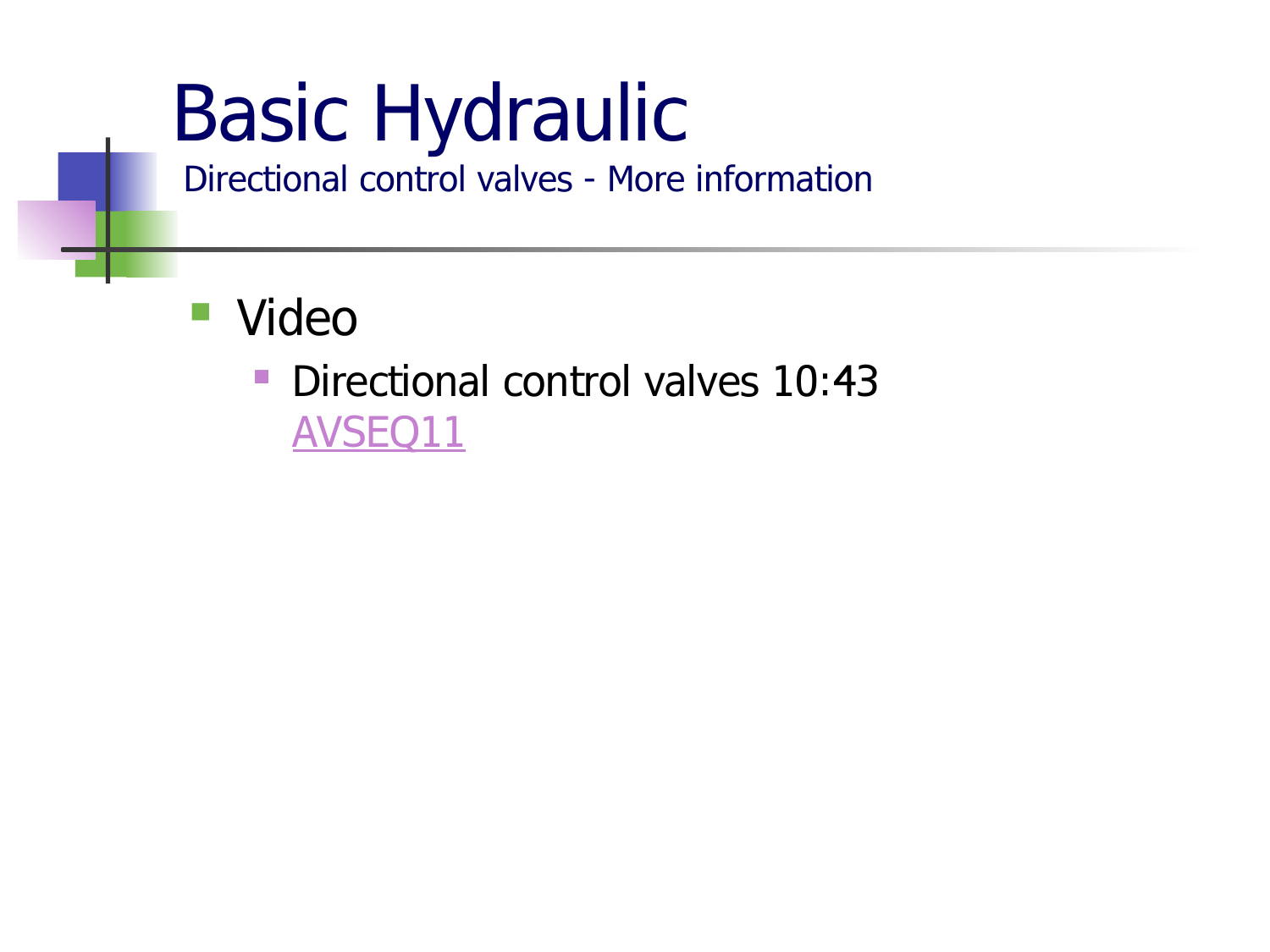

# Basic Hydraulic Directional control valves - More information
Video
Directional control valves 10:43
AVSEQ11